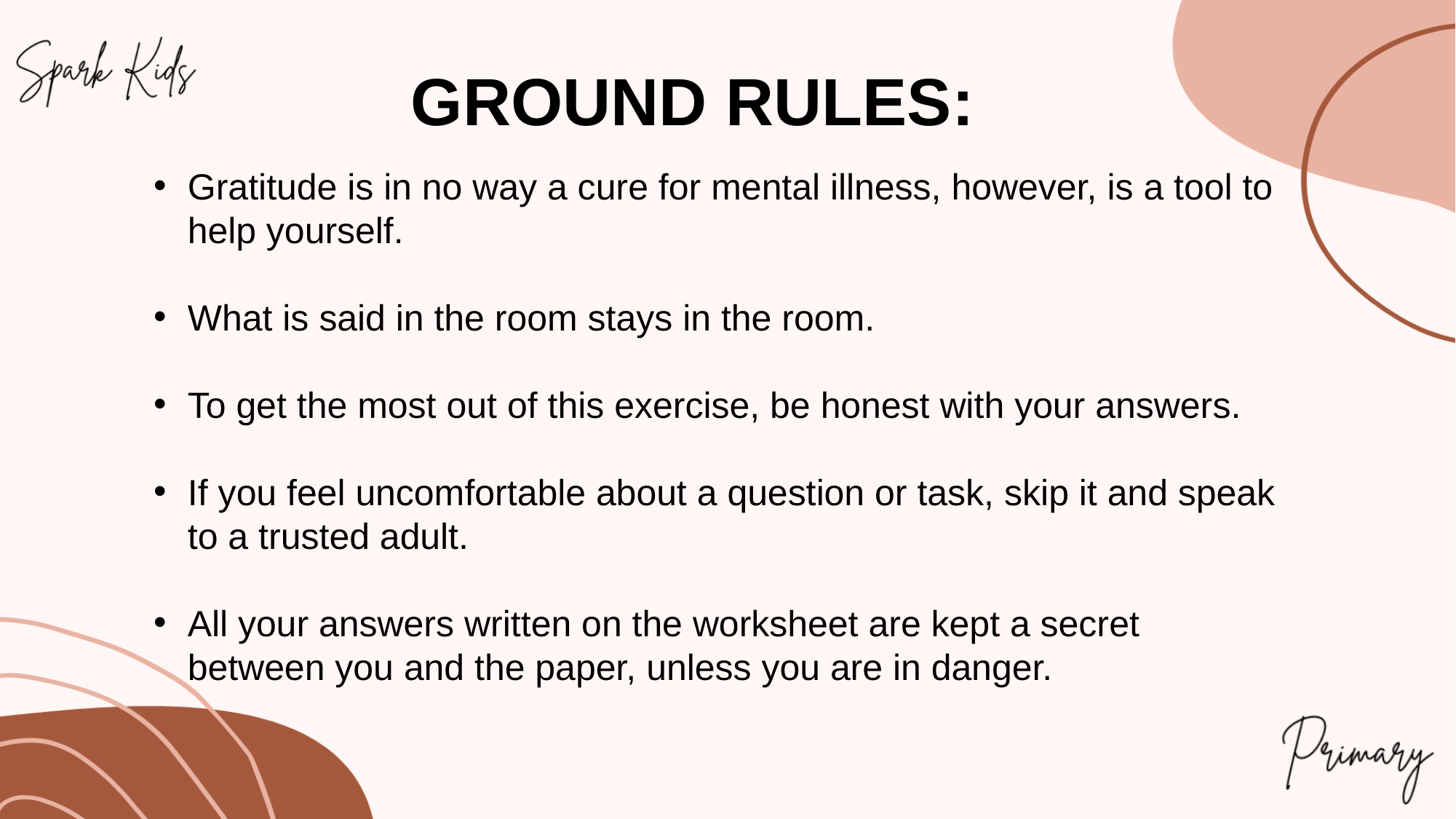

# GROUND RULES:
Gratitude is in no way a cure for mental illness, however, is a tool to help yourself.

What is said in the room stays in the room.

To get the most out of this exercise, be honest with your answers.

If you feel uncomfortable about a question or task, skip it and speak to a trusted adult.

All your answers written on the worksheet are kept a secret between you and the paper, unless you are in danger.